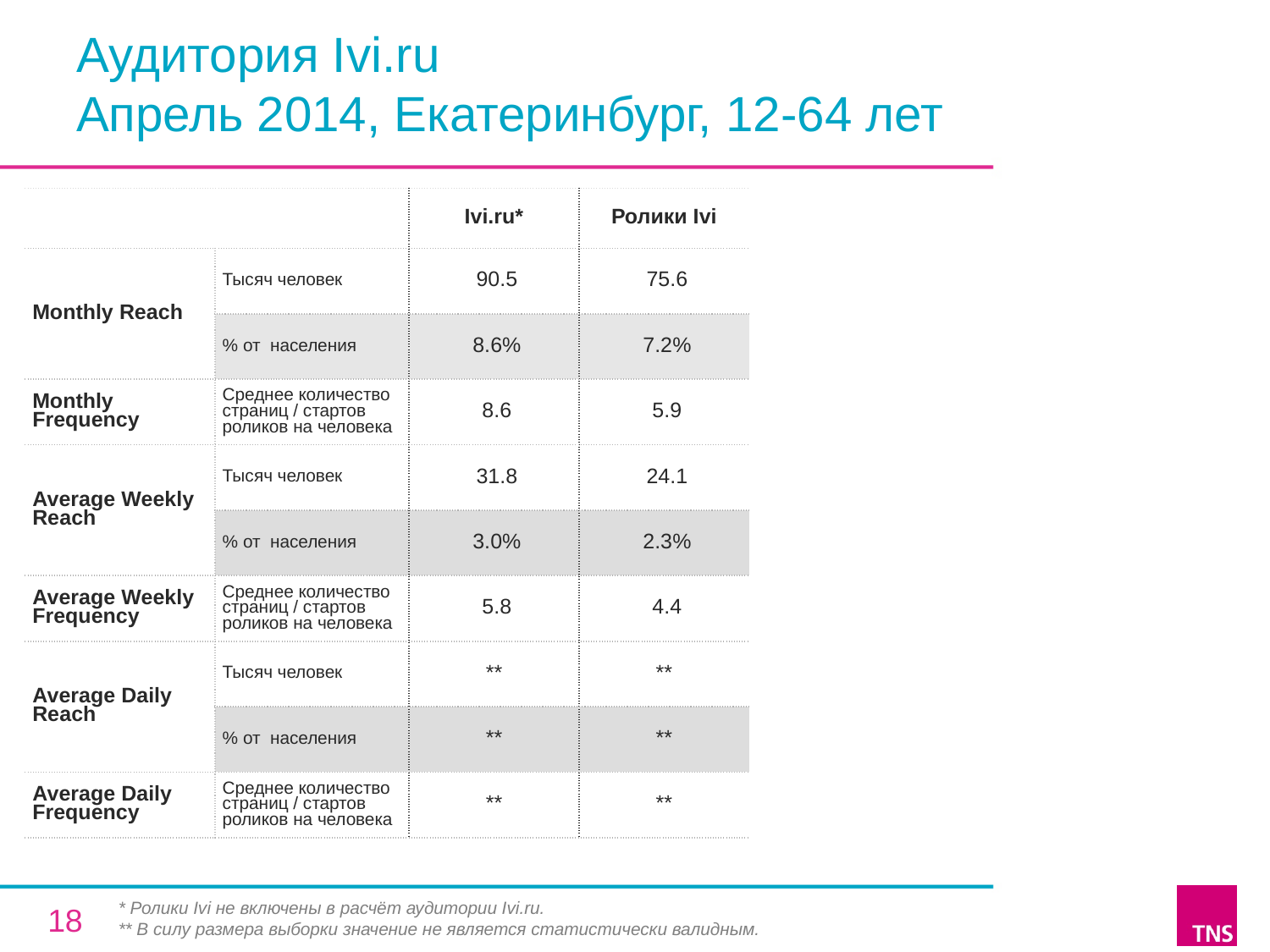

# Аудитория Ivi.ru Апрель 2014, Екатеринбург, 12-64 лет
|  |  | Ivi.ru\* | Ролики Ivi |
| --- | --- | --- | --- |
| Monthly Reach | Тысяч человек | 90.5 | 75.6 |
|  | % от населения | 8.6% | 7.2% |
| Monthly Frequency | Среднее количество страниц / стартов роликов на человека | 8.6 | 5.9 |
| Average Weekly Reach | Тысяч человек | 31.8 | 24.1 |
|  | % от населения | 3.0% | 2.3% |
| Average Weekly Frequency | Среднее количество страниц / стартов роликов на человека | 5.8 | 4.4 |
| Average Daily Reach | Тысяч человек | \*\* | \*\* |
|  | % от населения | \*\* | \*\* |
| Average Daily Frequency | Среднее количество страниц / стартов роликов на человека | \*\* | \*\* |
* Ролики Ivi не включены в расчёт аудитории Ivi.ru.
** В силу размера выборки значение не является статистически валидным.
18